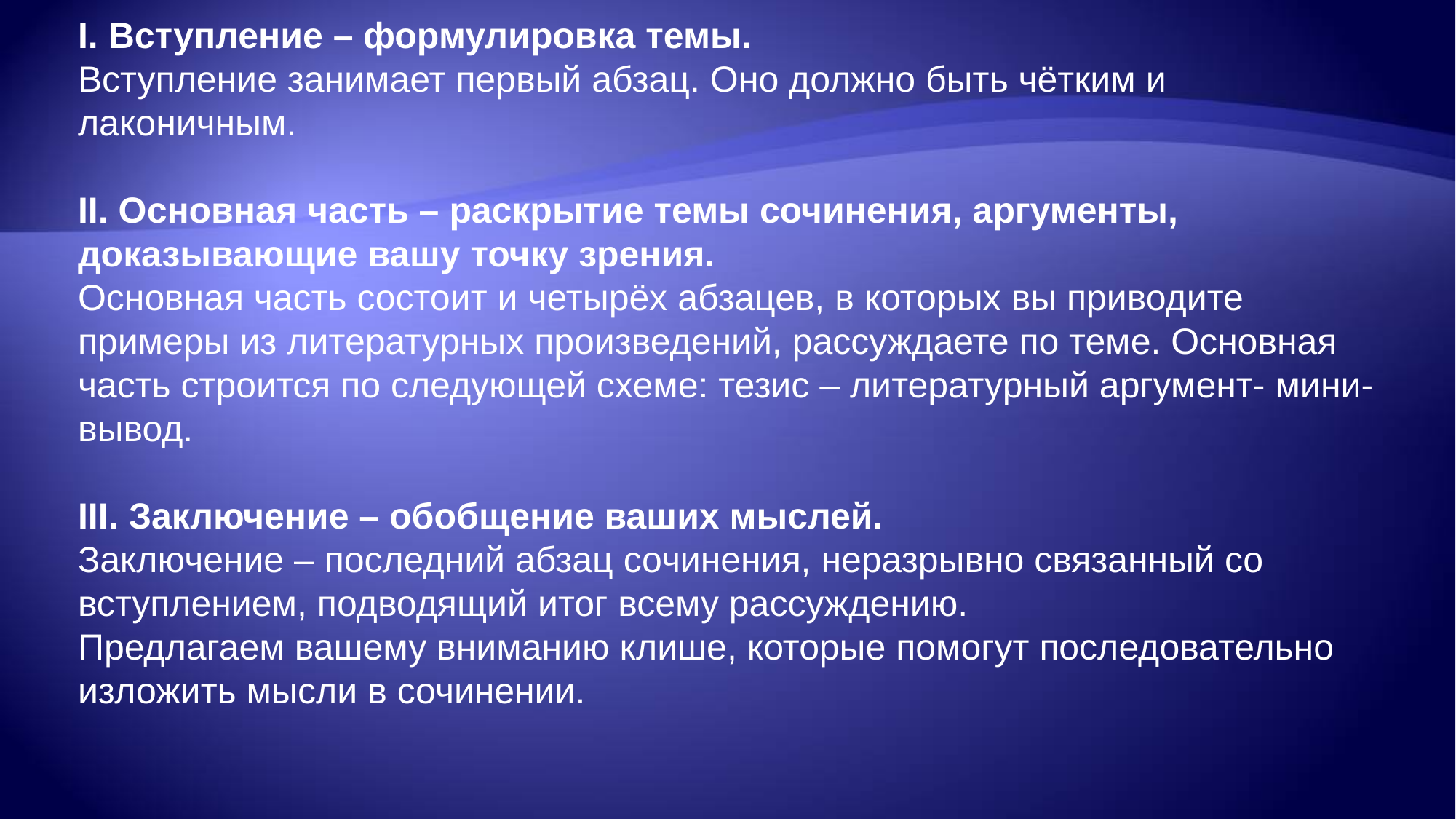

I. Вступление – формулировка темы.
Вступление занимает первый абзац. Оно должно быть чётким и лаконичным.
II. Основная часть – раскрытие темы сочинения, аргументы, доказывающие вашу точку зрения.
Основная часть состоит и четырёх абзацев, в которых вы приводите примеры из литературных произведений, рассуждаете по теме. Основная часть строится по следующей схеме: тезис – литературный аргумент- мини-вывод.
III. Заключение – обобщение ваших мыслей.
Заключение – последний абзац сочинения, неразрывно связанный со вступлением, подводящий итог всему рассуждению.
Предлагаем вашему вниманию клише, которые помогут последовательно изложить мысли в сочинении.